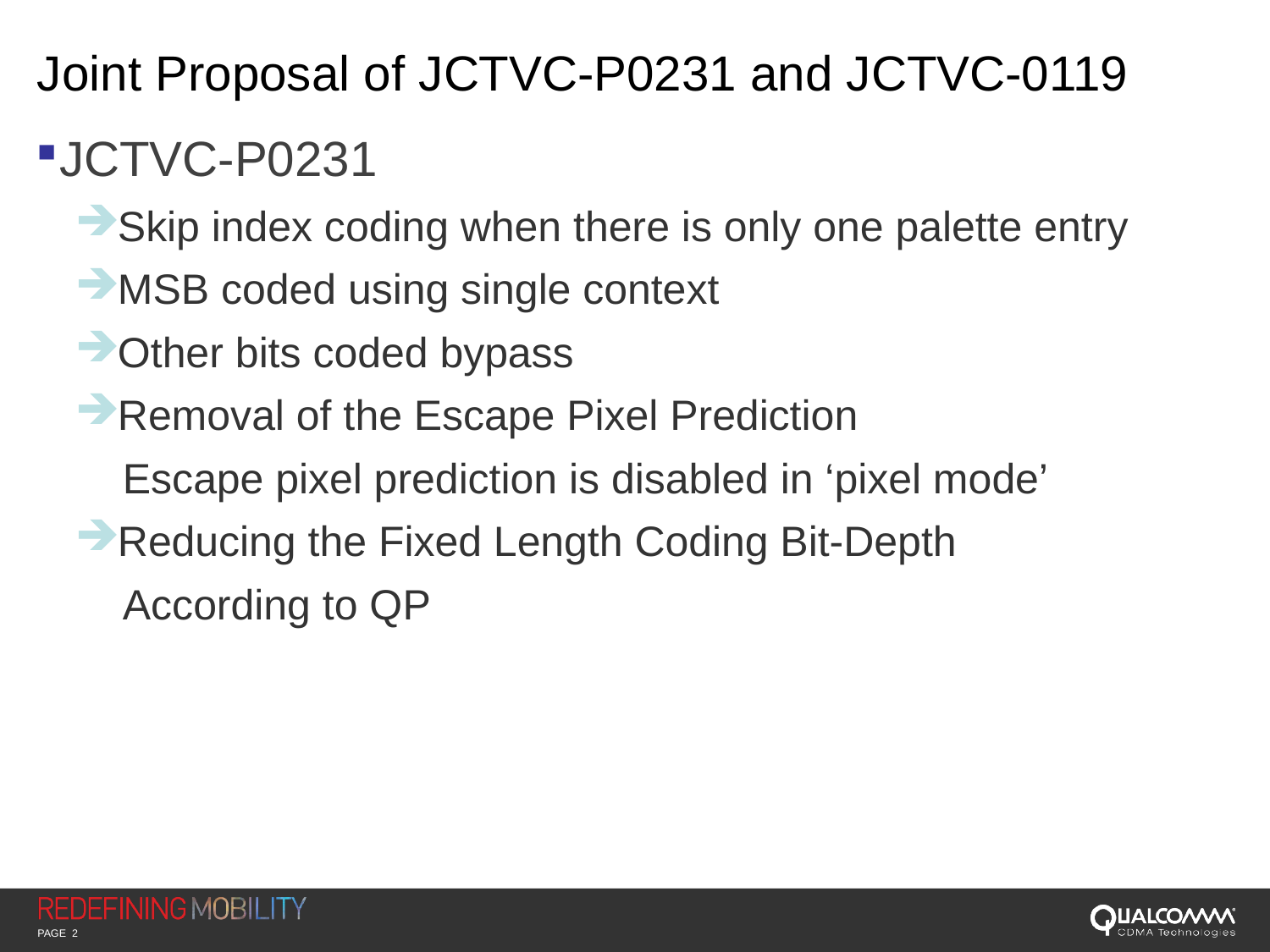

# Joint Proposal of JCTVC-P0231 and JCTVC-0119
JCTVC-P0231
Skip index coding when there is only one palette entry
MSB coded using single context
Other bits coded bypass
Removal of the Escape Pixel Prediction
    Escape pixel prediction is disabled in ‘pixel mode’
Reducing the Fixed Length Coding Bit-Depth
    According to QP